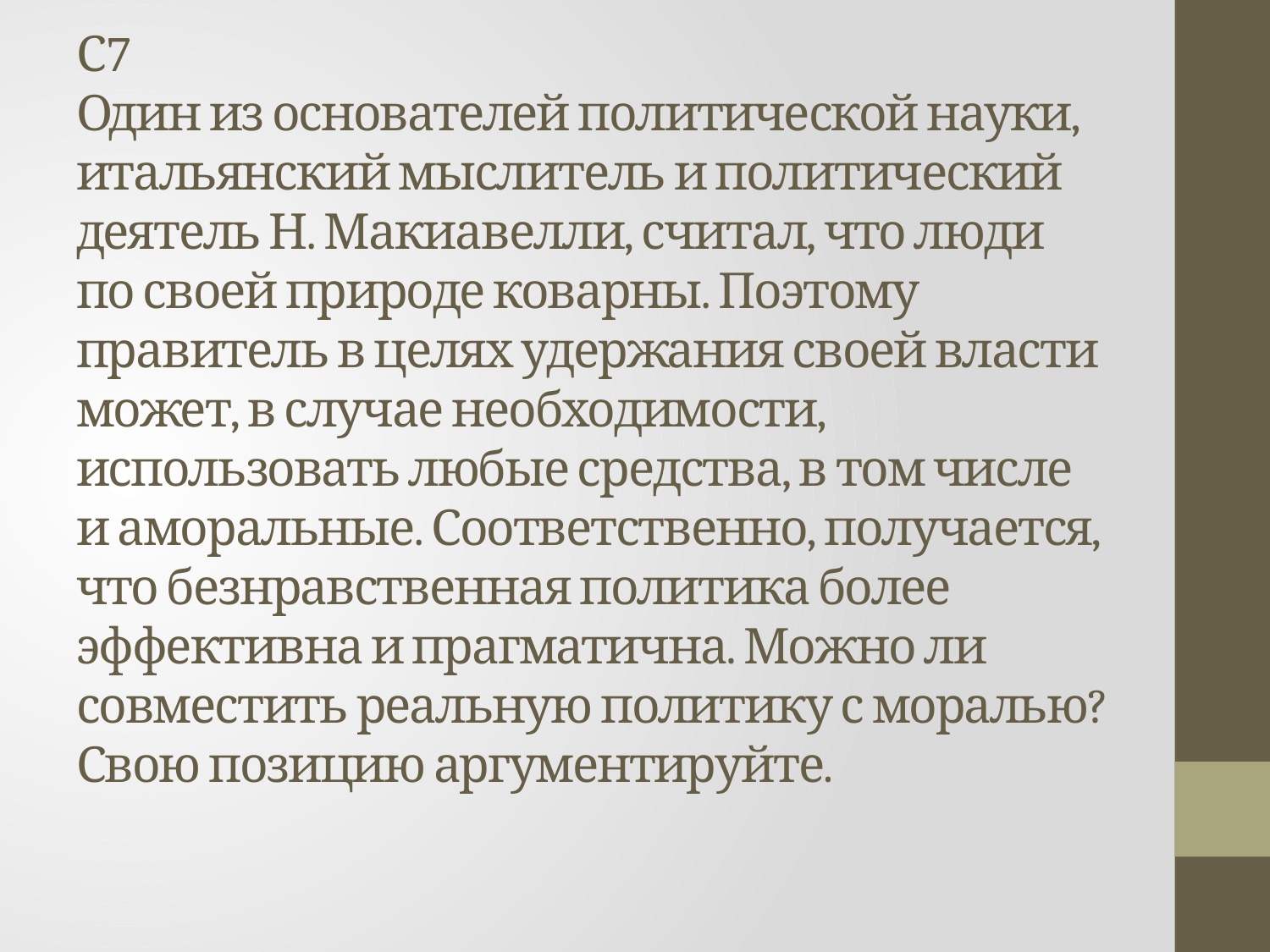

# С7 Один из основателей политической науки, итальянский мыслитель и политический деятель Н. Макиавелли, считал, что люди по своей природе коварны. Поэтому правитель в целях удержания своей власти может, в случае необходимости, использовать любые средства, в том числе и аморальные. Соответственно, получается, что безнравственная политика более эффективна и прагматична. Можно ли совместить реальную политику с моралью? Свою позицию аргументируйте.